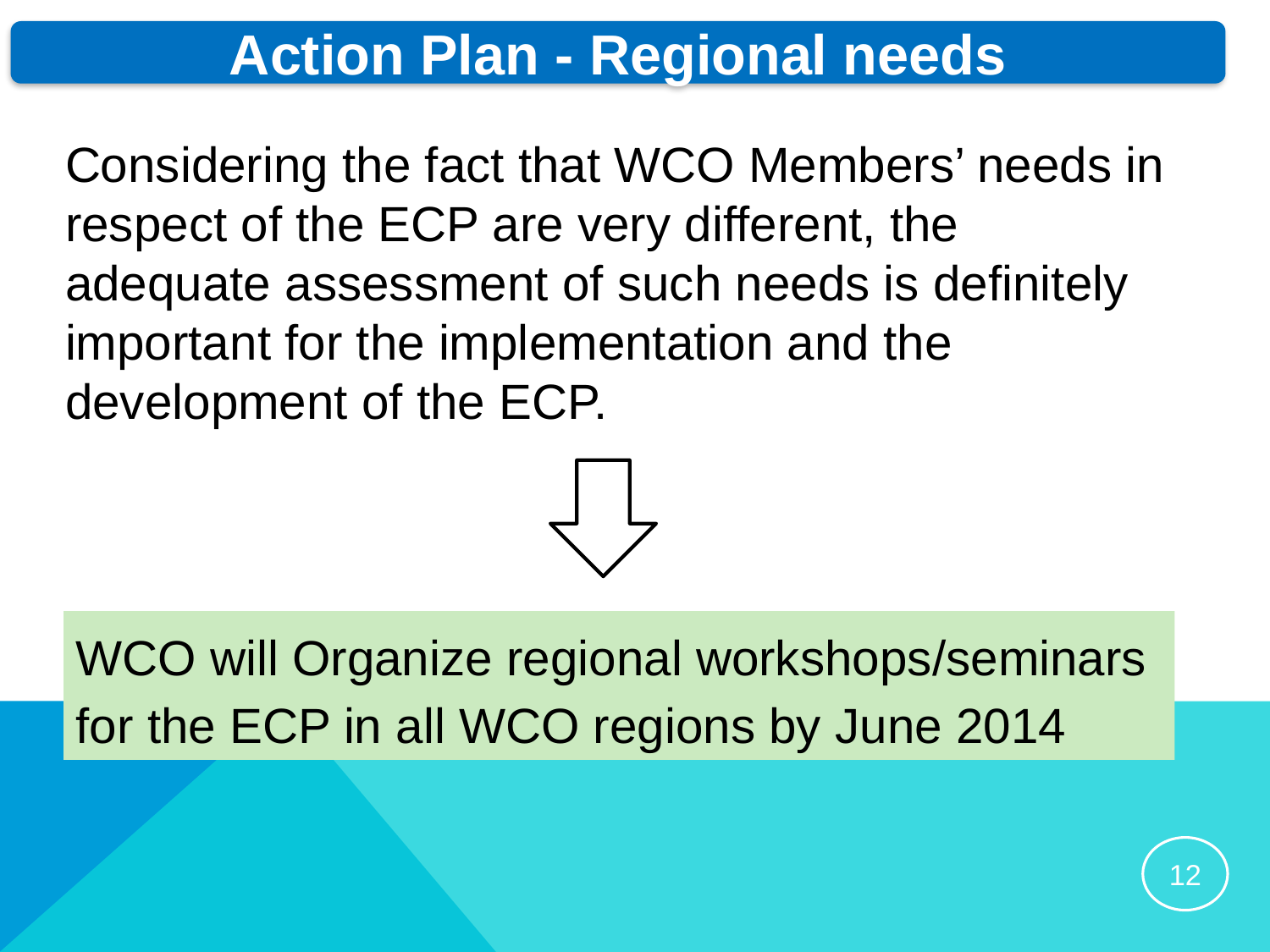

Action Plan - Regional needs
Considering the fact that WCO Members’ needs in respect of the ECP are very different, the adequate assessment of such needs is definitely important for the implementation and the development of the ECP.

WCO will Organize regional workshops/seminars for the ECP in all WCO regions by June 2014
12